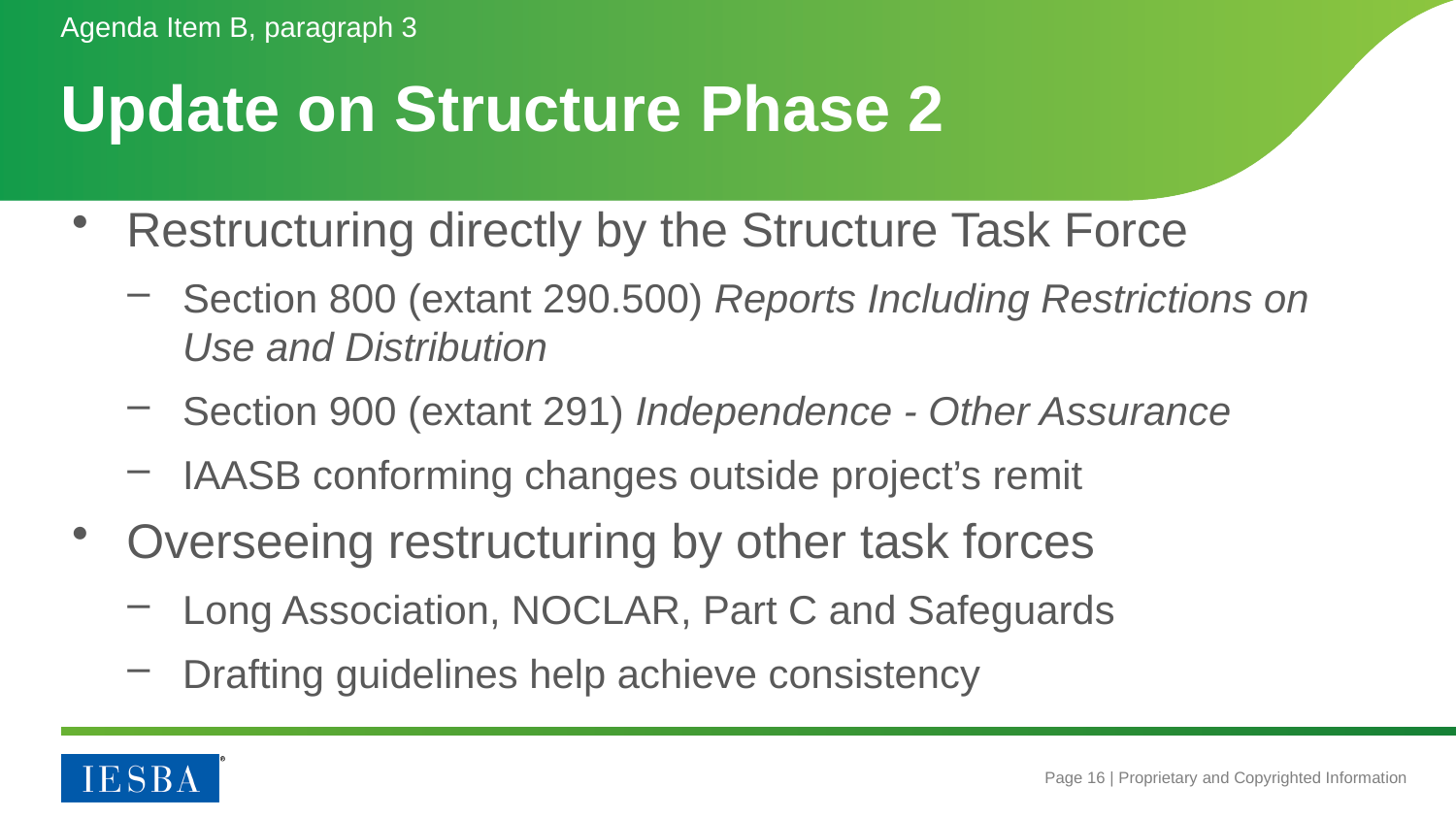

Agenda Item B, paragraph 3
# Update on Structure Phase 2
Restructuring directly by the Structure Task Force
Section 800 (extant 290.500) Reports Including Restrictions on Use and Distribution
Section 900 (extant 291) Independence - Other Assurance
IAASB conforming changes outside project’s remit
Overseeing restructuring by other task forces
Long Association, NOCLAR, Part C and Safeguards
Drafting guidelines help achieve consistency